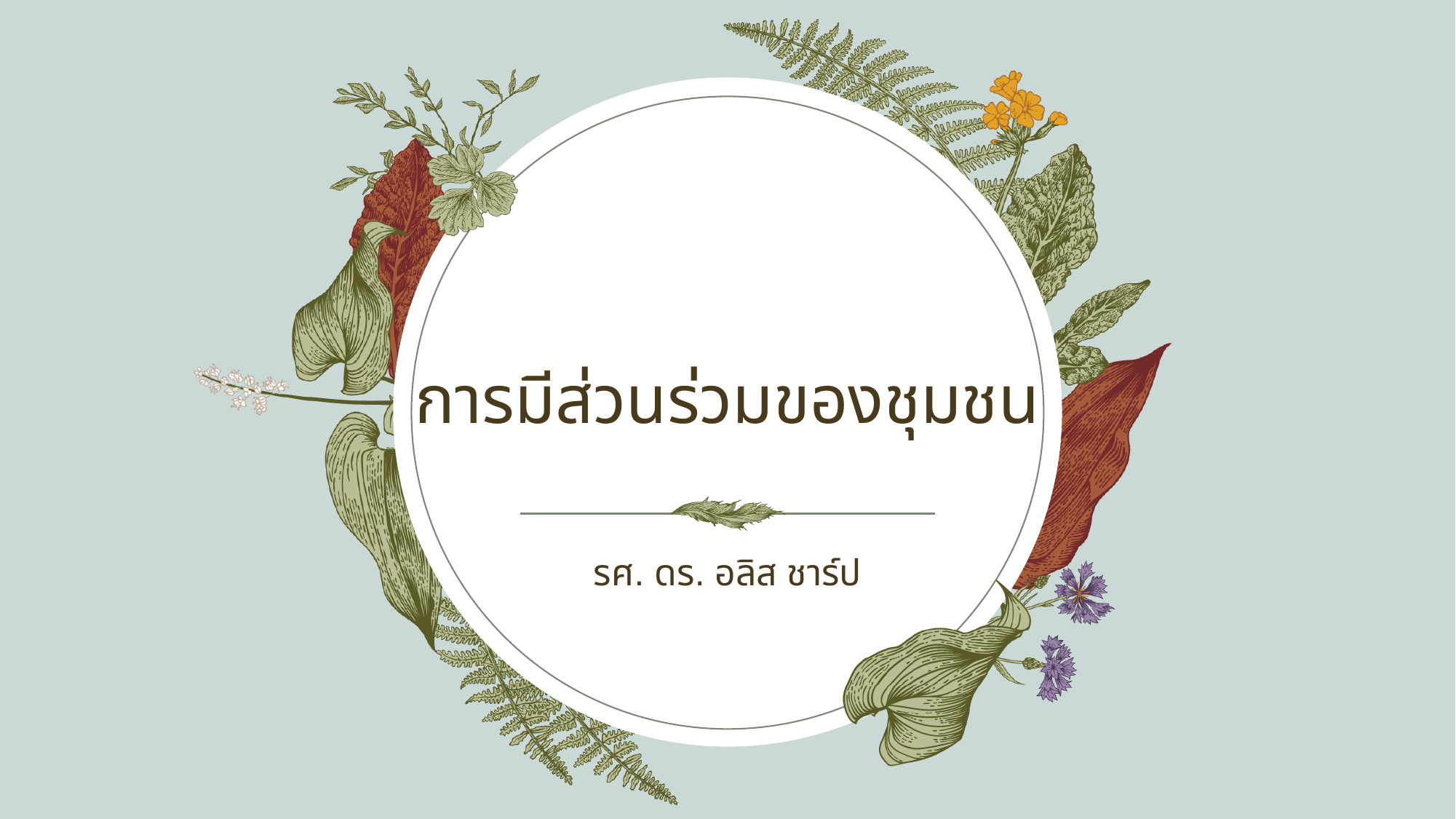

# การมีส่วนร่วมของชุมชน
รศ. ดร. อลิส ชาร์ป